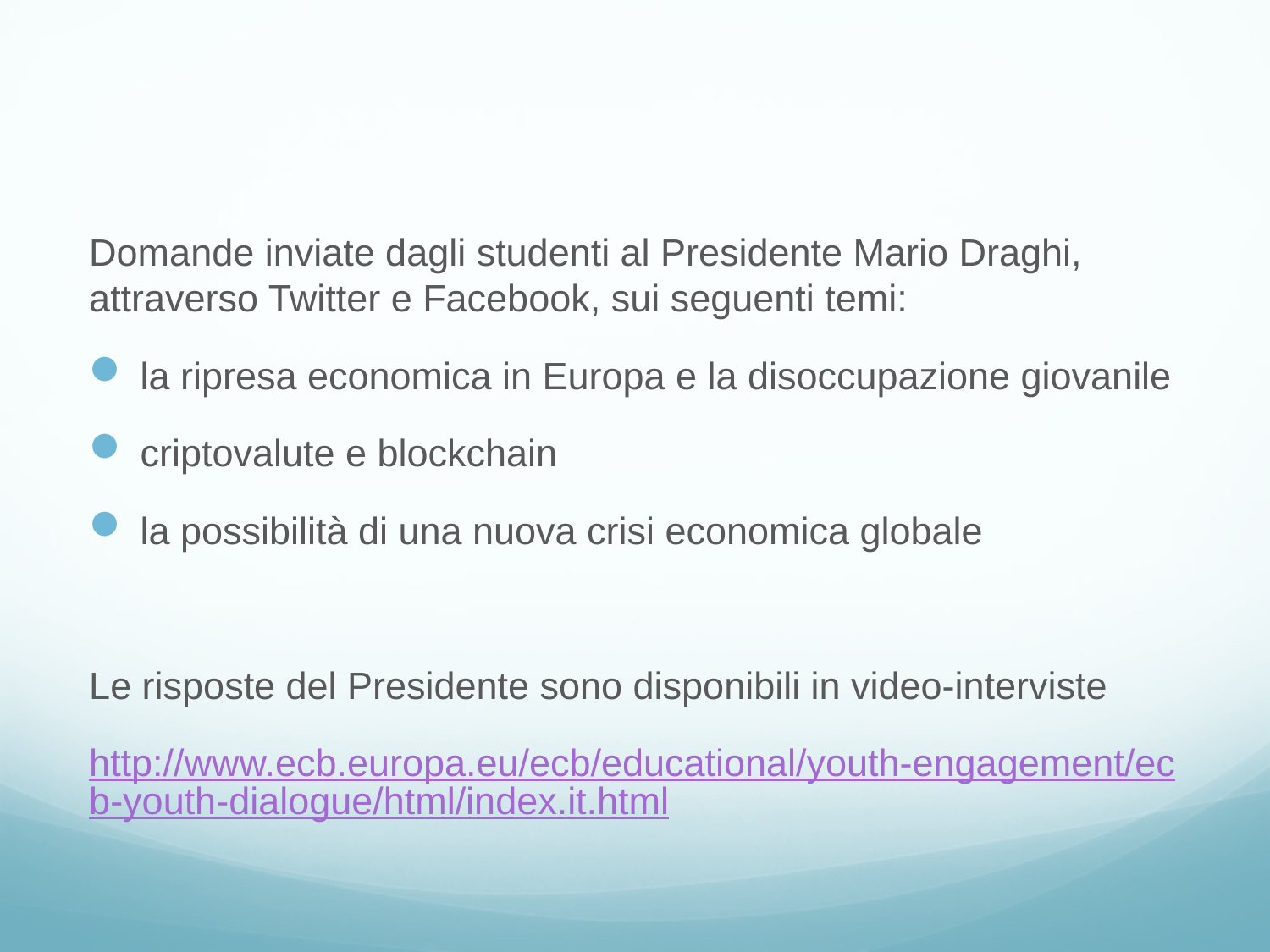

#
Domande inviate dagli studenti al Presidente Mario Draghi, attraverso Twitter e Facebook, sui seguenti temi:
la ripresa economica in Europa e la disoccupazione giovanile
criptovalute e blockchain
la possibilità di una nuova crisi economica globale

Le risposte del Presidente sono disponibili in video-interviste
http://www.ecb.europa.eu/ecb/educational/youth-engagement/ecb-youth-dialogue/html/index.it.html